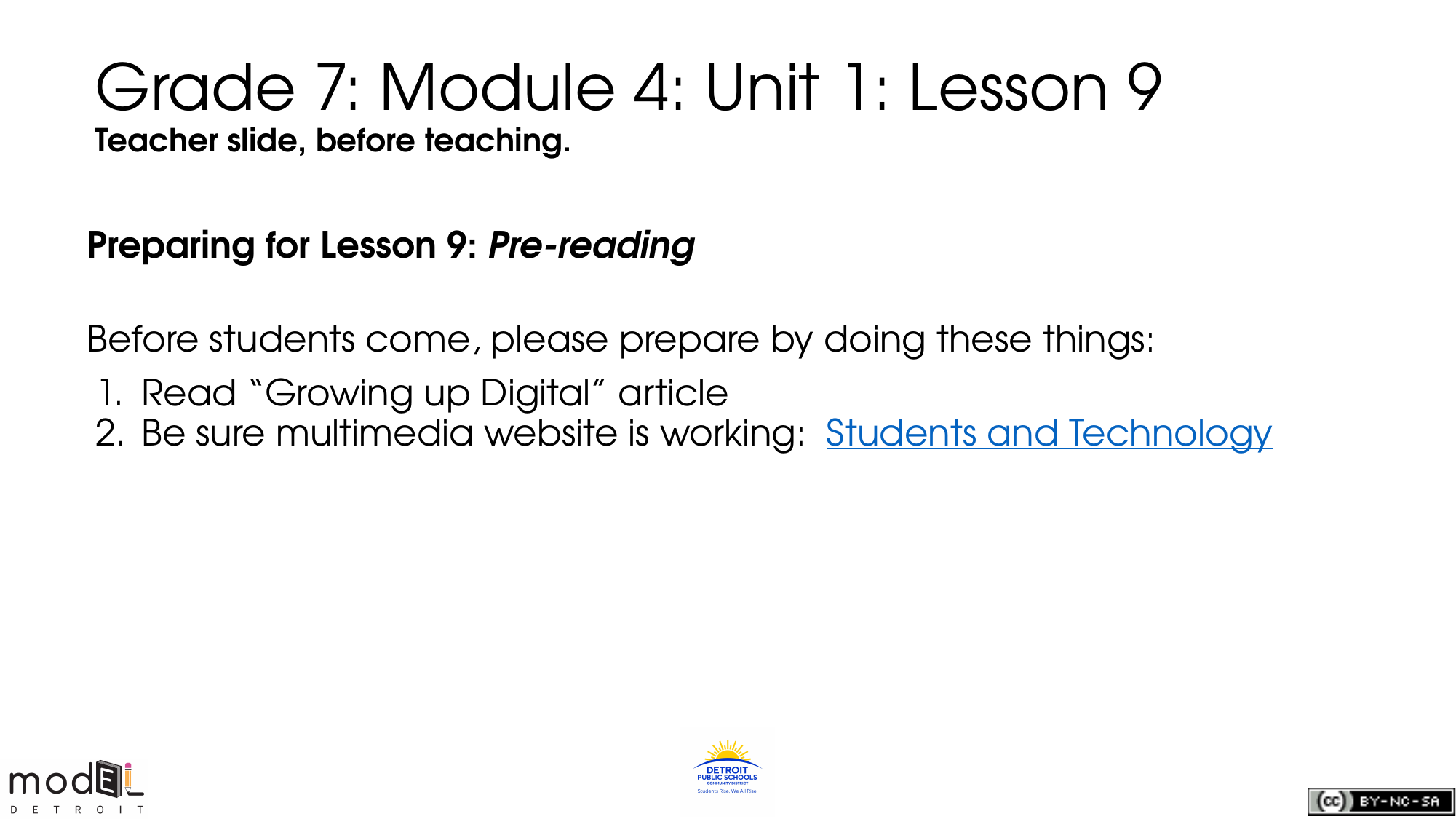

Grade 7: Module 4: Unit 1: Lesson 9
Teacher slide, before teaching.
Preparing for Lesson 9: Pre-reading

Before students come, please prepare by doing these things:
Read “Growing up Digital” article
Be sure multimedia website is working:  Students and Technology